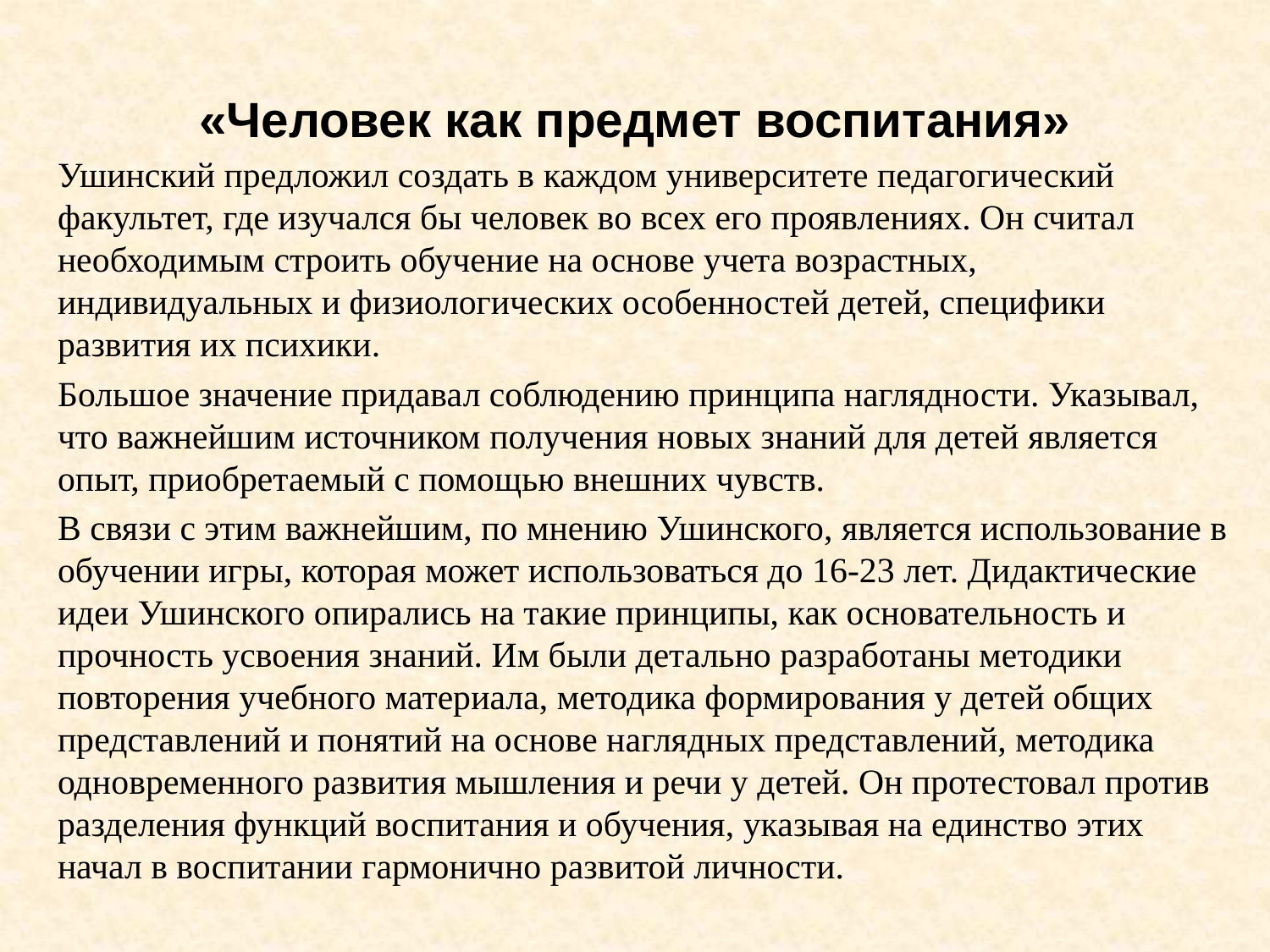

# «Человек как предмет воспитания»
Ушинский предложил создать в каждом университете педагогический факультет, где изучался бы человек во всех его проявлениях. Он считал необходимым строить обучение на основе учета возрастных, индивидуальных и физиологических особенностей детей, специфики развития их психики.
Большое значение придавал соблюдению принципа наглядности. Указывал, что важнейшим источником получения новых знаний для детей является опыт, приобретаемый с помощью внешних чувств.
В связи с этим важнейшим, по мнению Ушинского, является использование в обучении игры, которая может использоваться до 16-23 лет. Дидактические идеи Ушинского опирались на такие принципы, как основательность и прочность усвоения знаний. Им были детально разработаны методики повторения учебного материала, методика формирования у детей общих представлений и понятий на основе наглядных представлений, методика одновременного развития мышления и речи у детей. Он протестовал против разделения функций воспитания и обучения, указывая на единство этих начал в воспитании гармонично развитой личности.